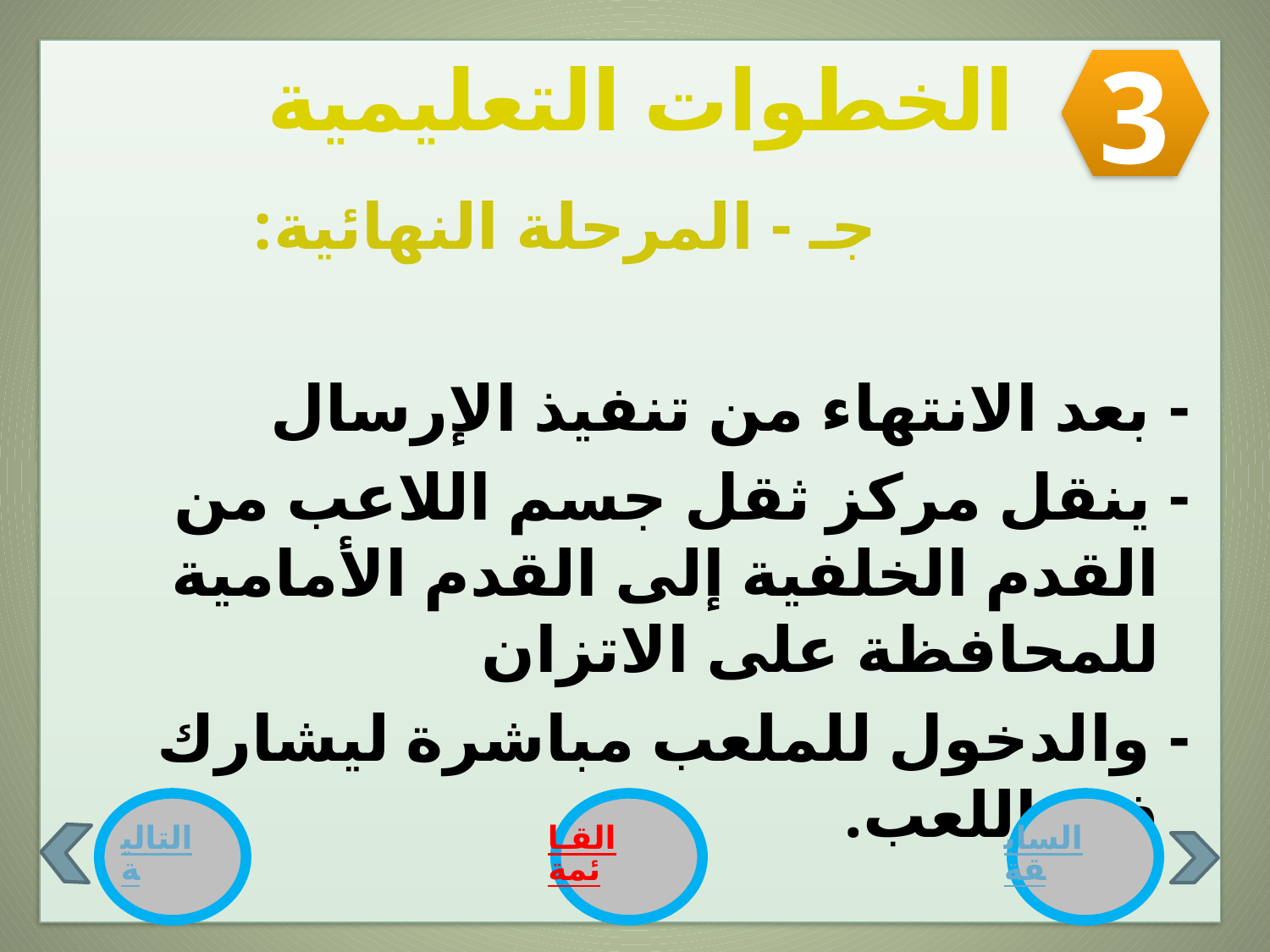

الخطوات التعليمية
               جـ - المرحلة النهائية:

 - بعد الانتهاء من تنفيذ الإرسال
 - ينقل مركز ثقل جسم اللاعب من القدم الخلفية إلى القدم الأمامية للمحافظة على الاتزان
 - والدخول للملعب مباشرة ليشارك فى اللعب.

3
التالية
القـائمة
السابقة